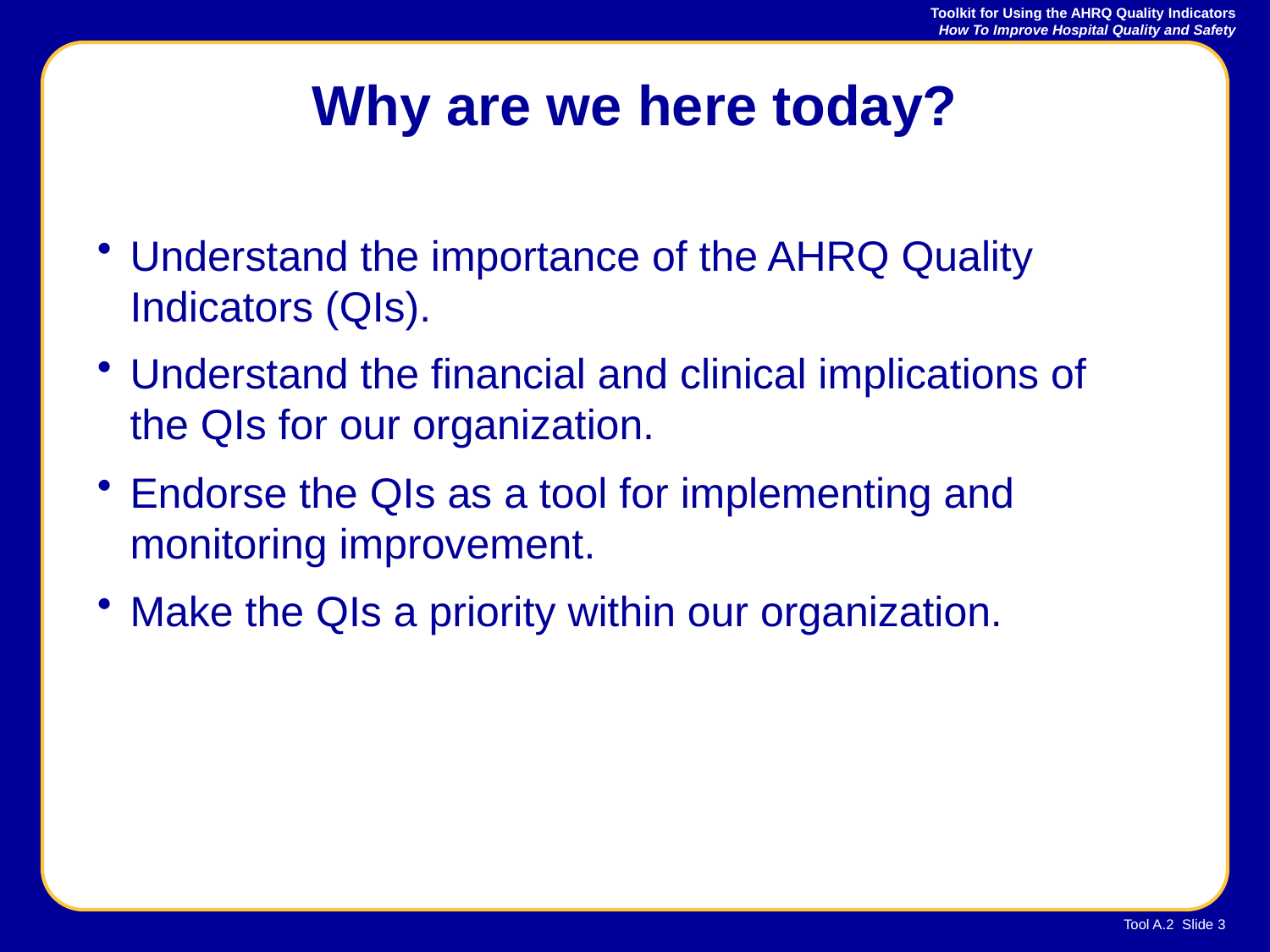

# Why are we here today?
Understand the importance of the AHRQ Quality Indicators (QIs).
Understand the financial and clinical implications of the QIs for our organization.
Endorse the QIs as a tool for implementing and monitoring improvement.
Make the QIs a priority within our organization.